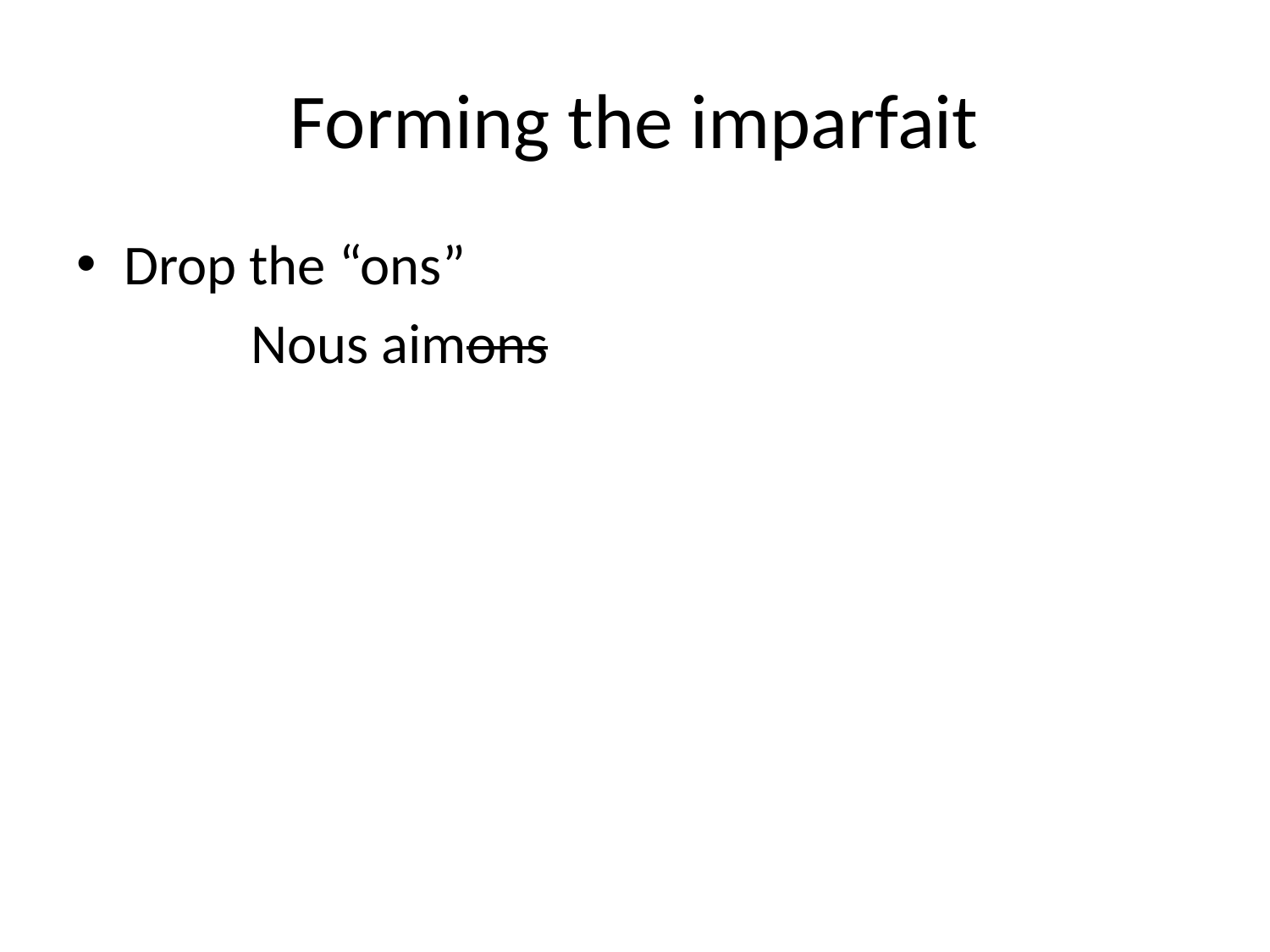

# Forming the imparfait
Drop the “ons”
		Nous aimons